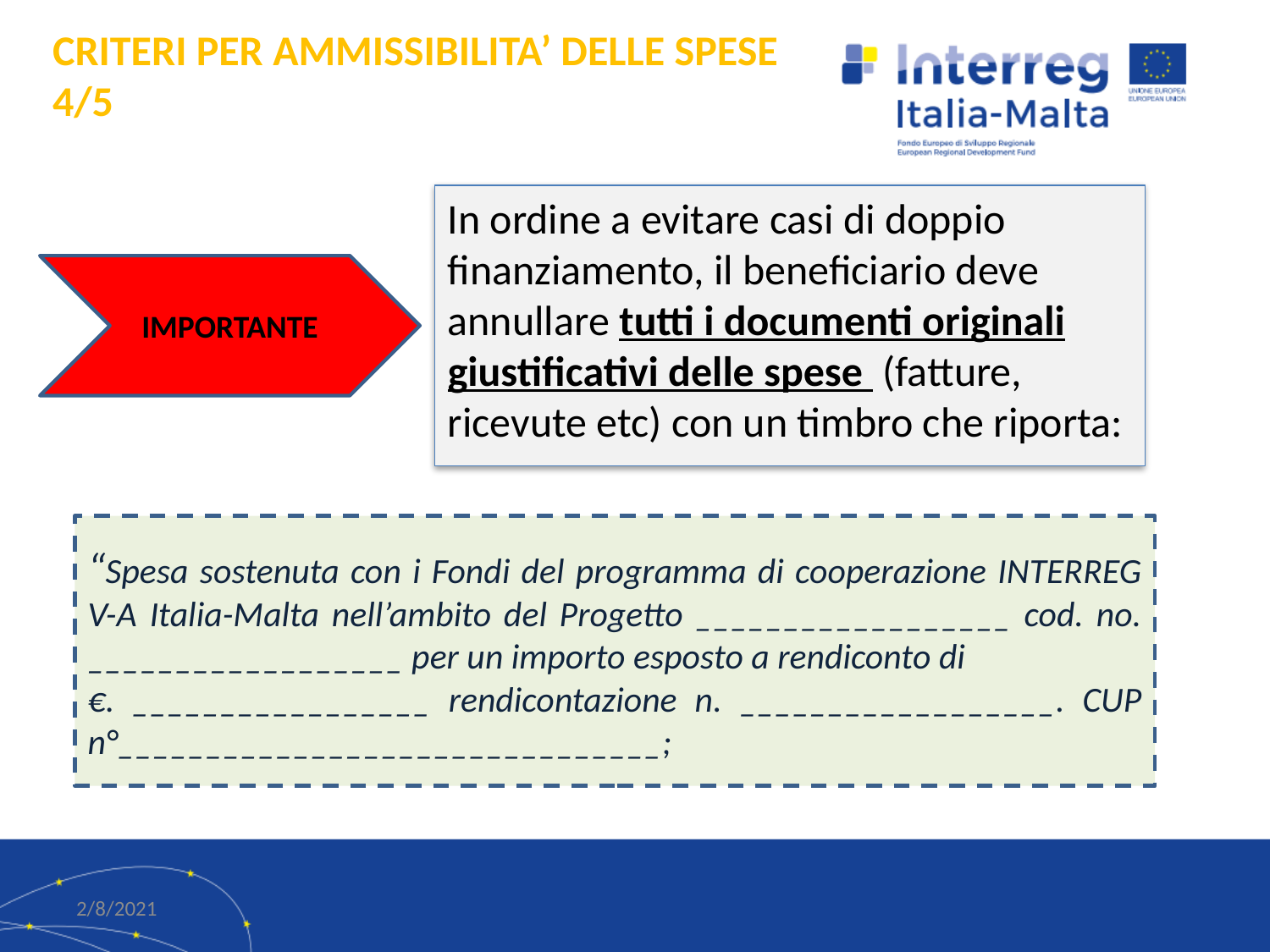

# CRITERI PER AMMISSIBILITA’ DELLE SPESE 4/5
In ordine a evitare casi di doppio finanziamento, il beneficiario deve annullare tutti i documenti originali giustificativi delle spese  (fatture, ricevute etc) con un timbro che riporta:

IMPORTANTE
“Spesa sostenuta con i Fondi del programma di cooperazione INTERREG V-A Italia-Malta nell’ambito del Progetto __________________ cod. no. __________________ per un importo esposto a rendiconto di
€. _________________ rendicontazione n. __________________. CUP n°_______________________________;
2/8/2021

11